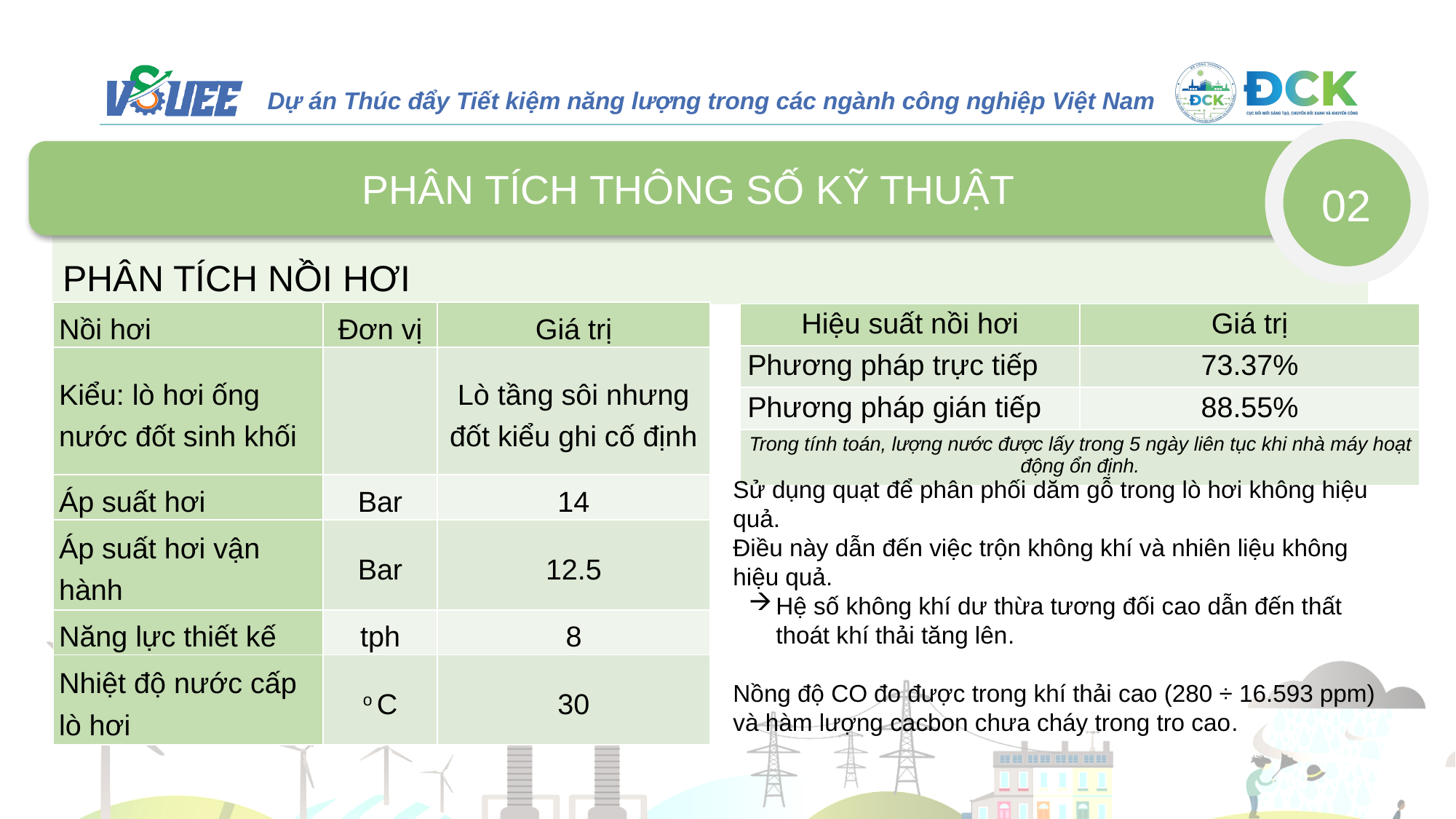

PHÂN TÍCH THÔNG SỐ KỸ THUẬT
02
PHÂN TÍCH NỒI HƠI
| Nồi hơi | Đơn vị | Giá trị |
| --- | --- | --- |
| Kiểu: lò hơi ống nước đốt sinh khối |  | Lò tầng sôi nhưng đốt kiểu ghi cố định |
| Áp suất hơi | Bar | 14 |
| Áp suất hơi vận hành | Bar | 12.5 |
| Năng lực thiết kế | tph | 8 |
| Nhiệt độ nước cấp lò hơi | o C | 30 |
| Hiệu suất nồi hơi | Giá trị |
| --- | --- |
| Phương pháp trực tiếp | 73.37% |
| Phương pháp gián tiếp | 88.55% |
| Trong tính toán, lượng nước được lấy trong 5 ngày liên tục khi nhà máy hoạt động ổn định. |  |
Sử dụng quạt để phân phối dăm gỗ trong lò hơi không hiệu quả.
Điều này dẫn đến việc trộn không khí và nhiên liệu không hiệu quả.
Hệ số không khí dư thừa tương đối cao dẫn đến thất thoát khí thải tăng lên.

Nồng độ CO đo được trong khí thải cao (280 ÷ 16.593 ppm) và hàm lượng cacbon chưa cháy trong tro cao.

22